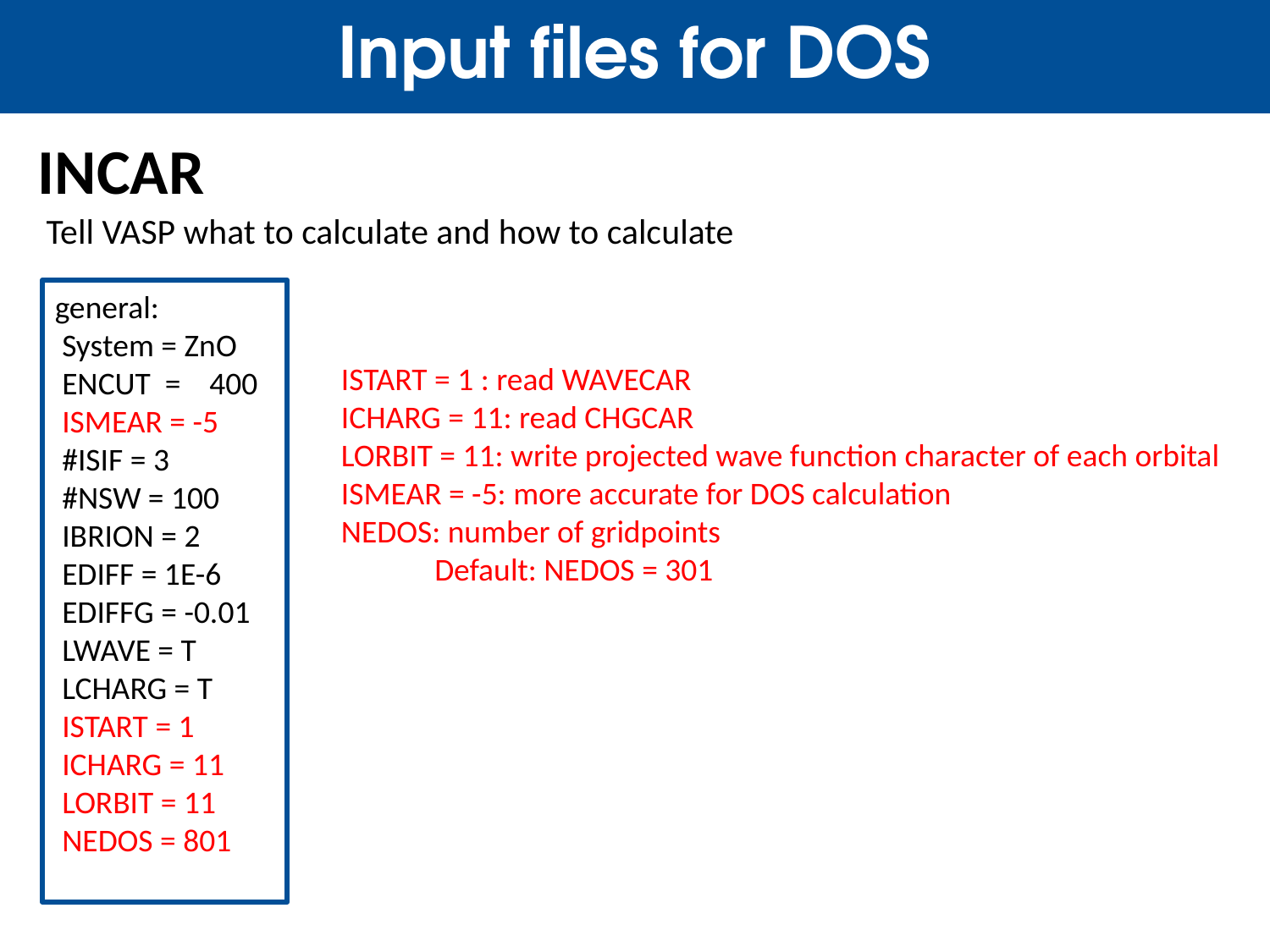

Input files for DOS
INCAR
Tell VASP what to calculate and how to calculate
general:
 System = ZnO
 ENCUT  =    400
 ISMEAR = -5
 #ISIF = 3
 #NSW = 100
 IBRION = 2
 EDIFF = 1E-6
 EDIFFG = -0.01
 LWAVE = T
 LCHARG = T
 ISTART = 1
 ICHARG = 11
 LORBIT = 11
 NEDOS = 801

 ISTART = 1 : read WAVECAR
 ICHARG = 11: read CHGCAR
 LORBIT = 11: write projected wave function character of each orbital
 ISMEAR = -5: more accurate for DOS calculation
 NEDOS: number of gridpoints
              Default: NEDOS = 301